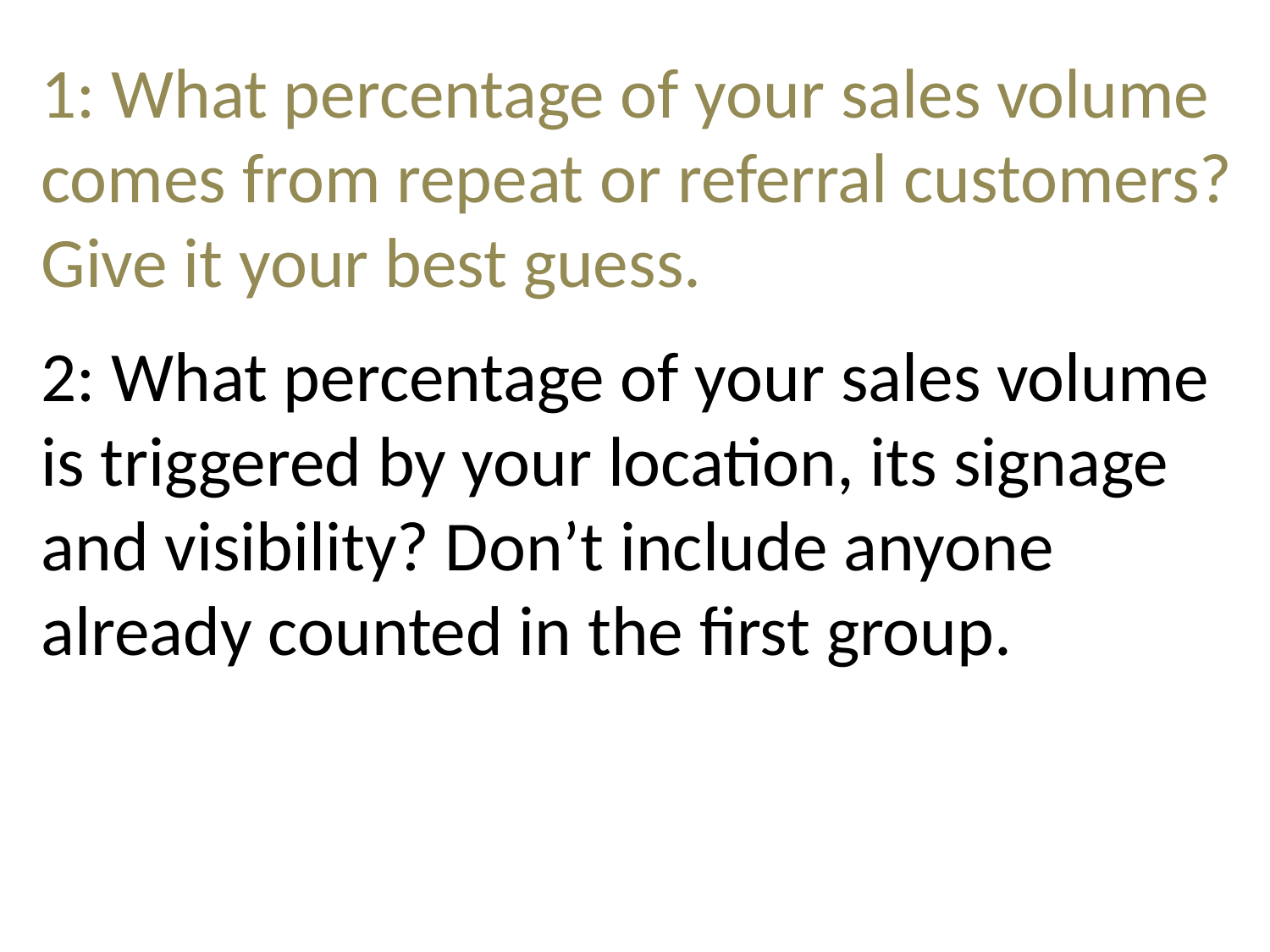

1: What percentage of your sales volume comes from repeat or referral customers? Give it your best guess.

2: What percentage of your sales volume is triggered by your location, its signage and visibility? Don’t include anyone already counted in the first group.